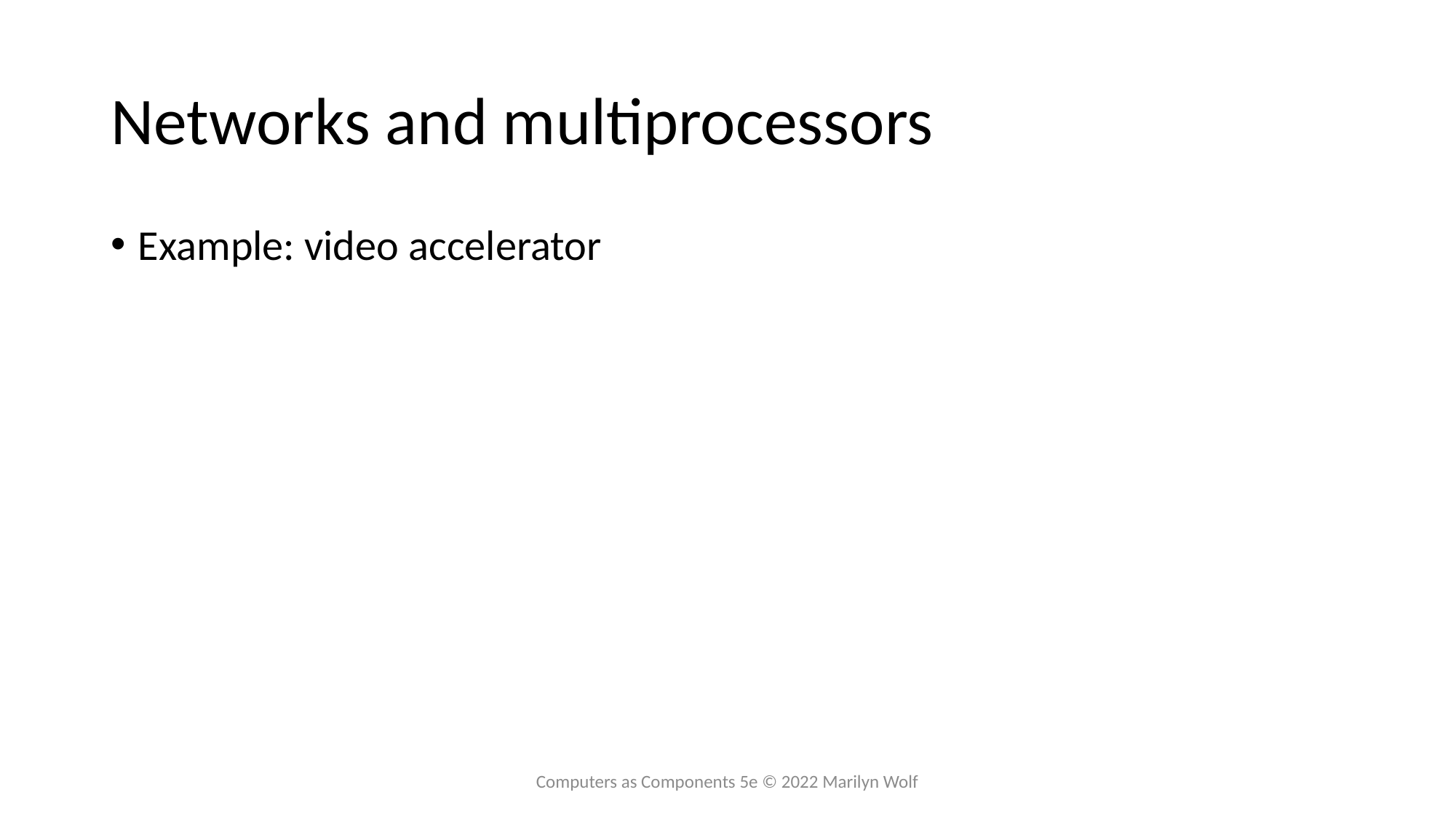

# Networks and multiprocessors
Example: video accelerator
Computers as Components 5e © 2022 Marilyn Wolf